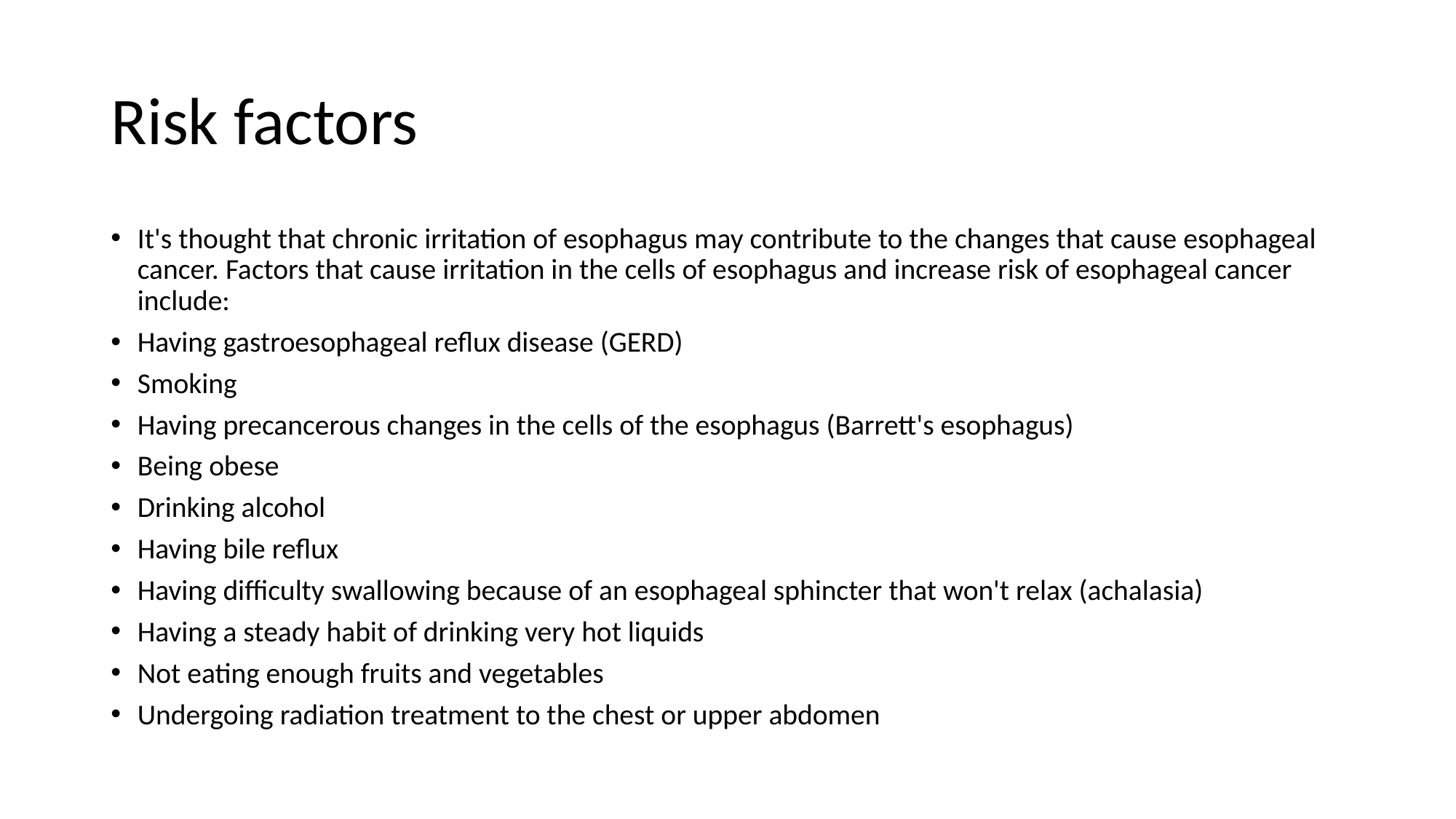

# Risk factors
It's thought that chronic irritation of esophagus may contribute to the changes that cause esophageal cancer. Factors that cause irritation in the cells of esophagus and increase risk of esophageal cancer include:
Having gastroesophageal reflux disease (GERD)
Smoking
Having precancerous changes in the cells of the esophagus (Barrett's esophagus)
Being obese
Drinking alcohol
Having bile reflux
Having difficulty swallowing because of an esophageal sphincter that won't relax (achalasia)
Having a steady habit of drinking very hot liquids
Not eating enough fruits and vegetables
Undergoing radiation treatment to the chest or upper abdomen